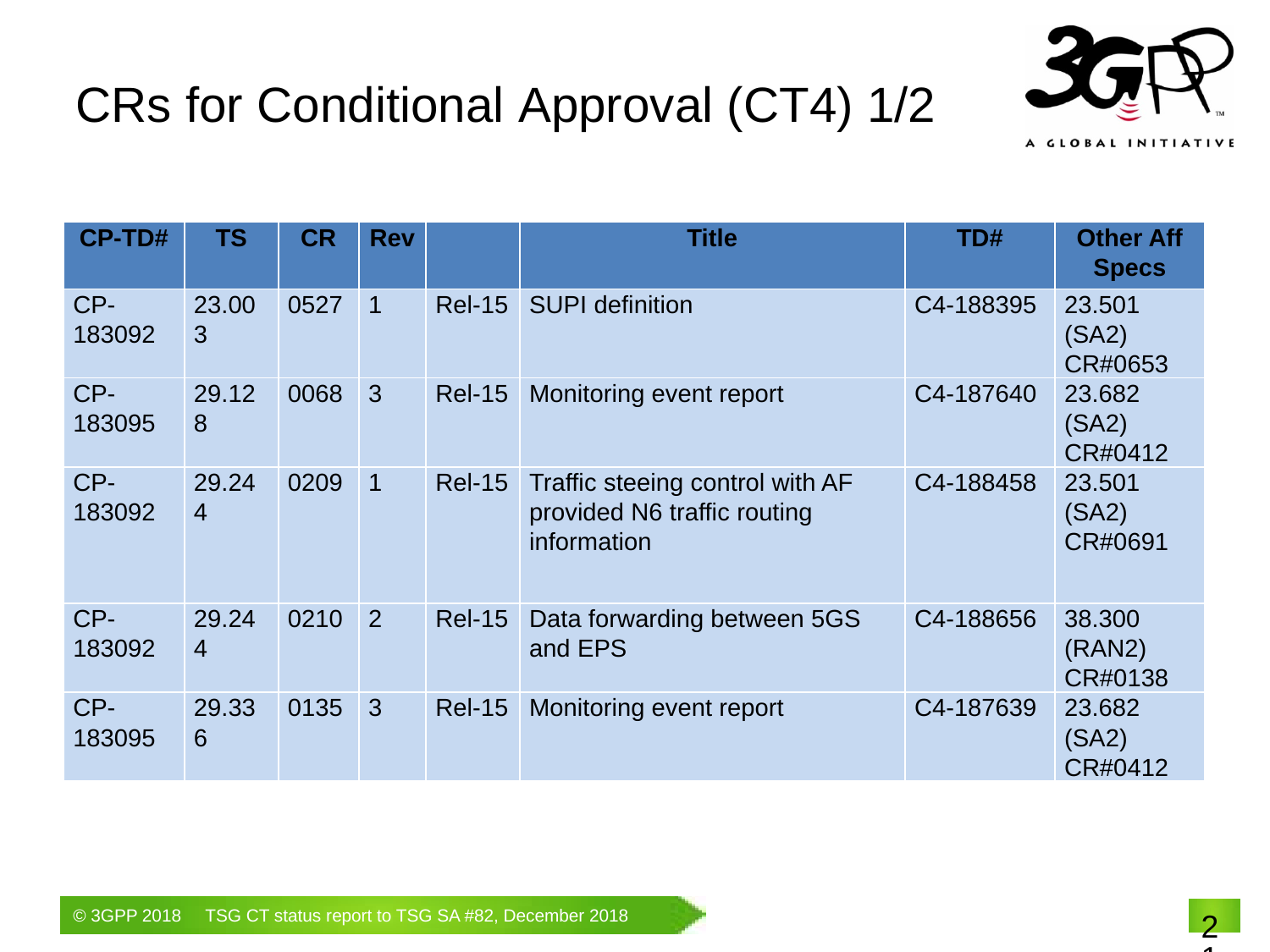

# CRs for Conditional Approval (CT4) 1/2
| CP-TD# | TS | CR | Rev |  | Title | TD# | Other Aff Specs |
| --- | --- | --- | --- | --- | --- | --- | --- |
| CP-183092 | 23.003 | 0527 | 1 | Rel-15 | SUPI definition | C4-188395 | 23.501 (SA2) CR#0653 |
| CP-183095 | 29.128 | 0068 | 3 | Rel-15 | Monitoring event report | C4-187640 | 23.682 (SA2) CR#0412 |
| CP-183092 | 29.244 | 0209 | 1 | Rel-15 | Traffic steeing control with AF provided N6 traffic routing information | C4-188458 | 23.501 (SA2) CR#0691 |
| CP-183092 | 29.244 | 0210 | 2 | Rel-15 | Data forwarding between 5GS and EPS | C4-188656 | 38.300 (RAN2) CR#0138 |
| CP-183095 | 29.336 | 0135 | 3 | Rel-15 | Monitoring event report | C4-187639 | 23.682 (SA2) CR#0412 |
21